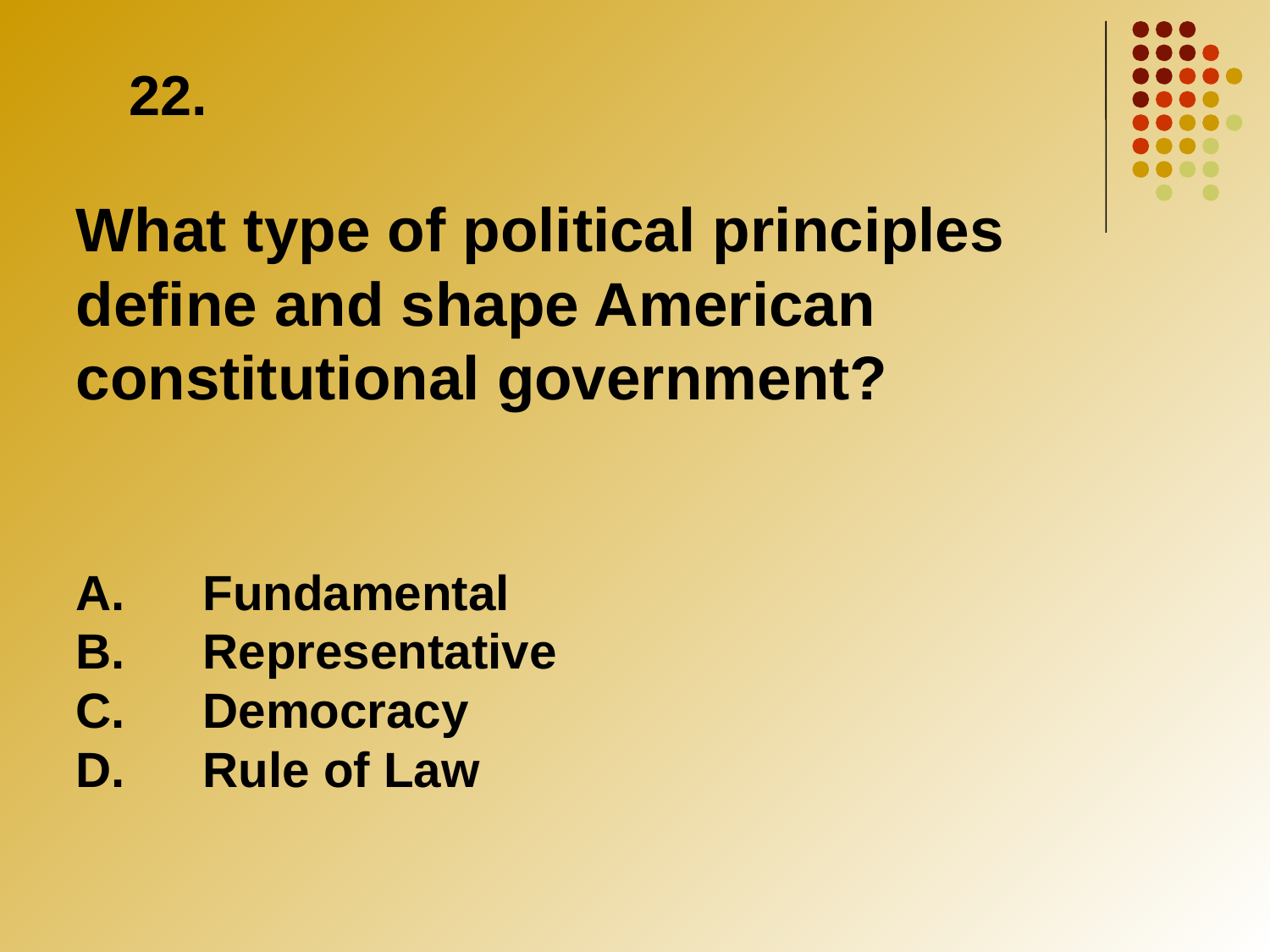

22.
What type of political principles define and shape American constitutional government?
A.	Fundamental
B. 	Representative
C.	Democracy
D.	Rule of Law